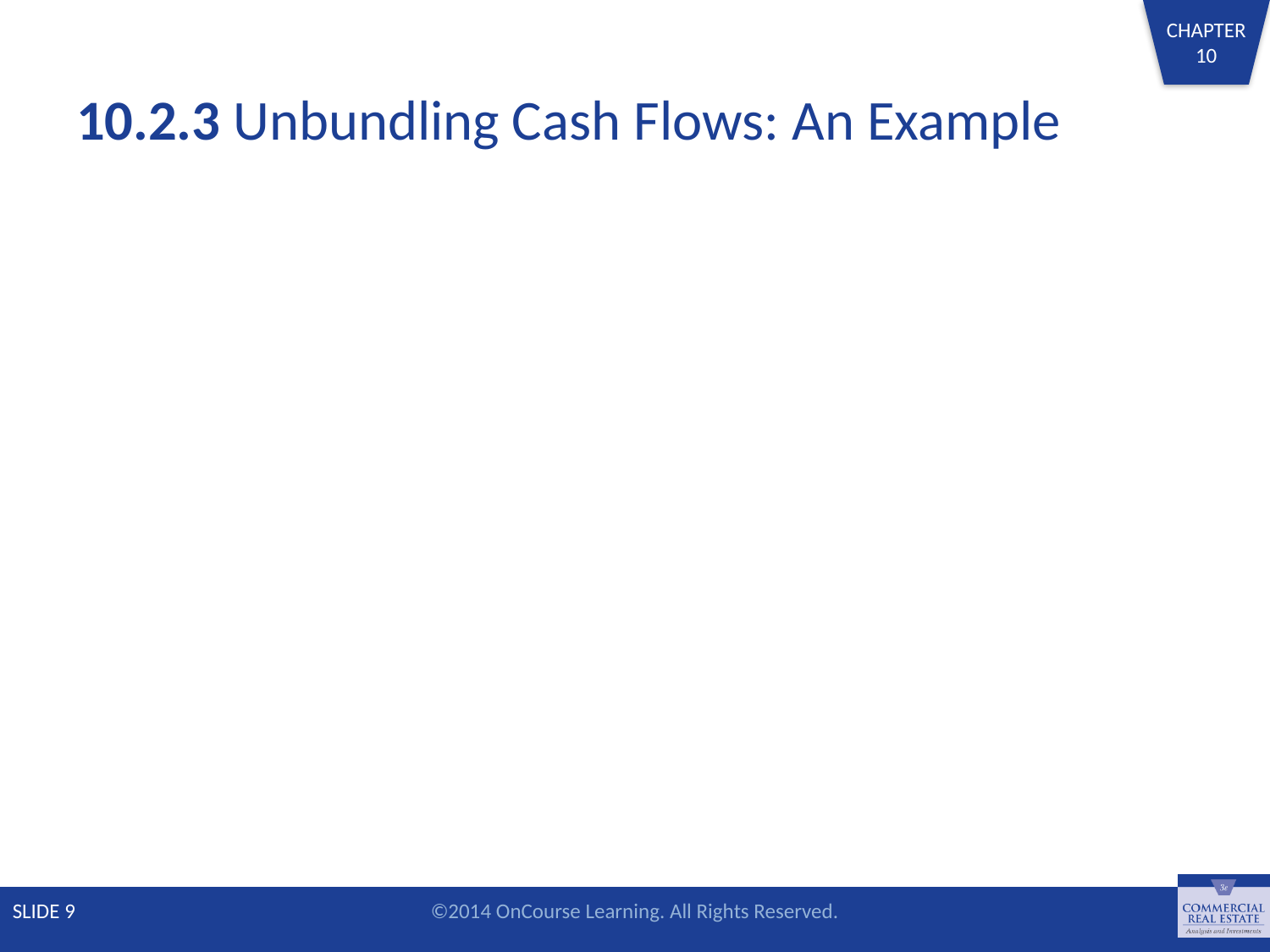

# 10.2.3 Unbundling Cash Flows: An Example

SLIDE 9